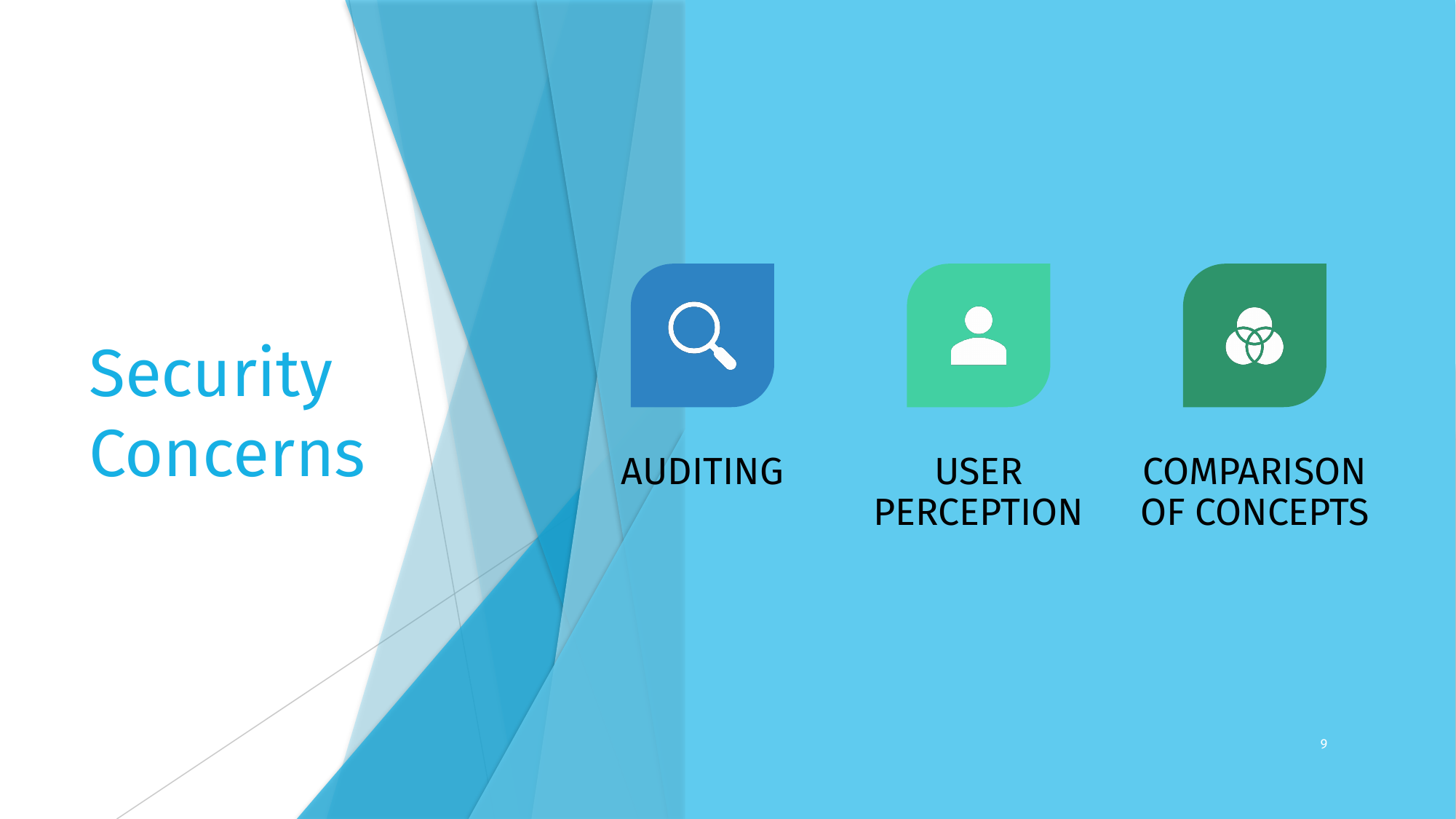

Auditing
User perception
Comparison of concepts
# Security Concerns
9